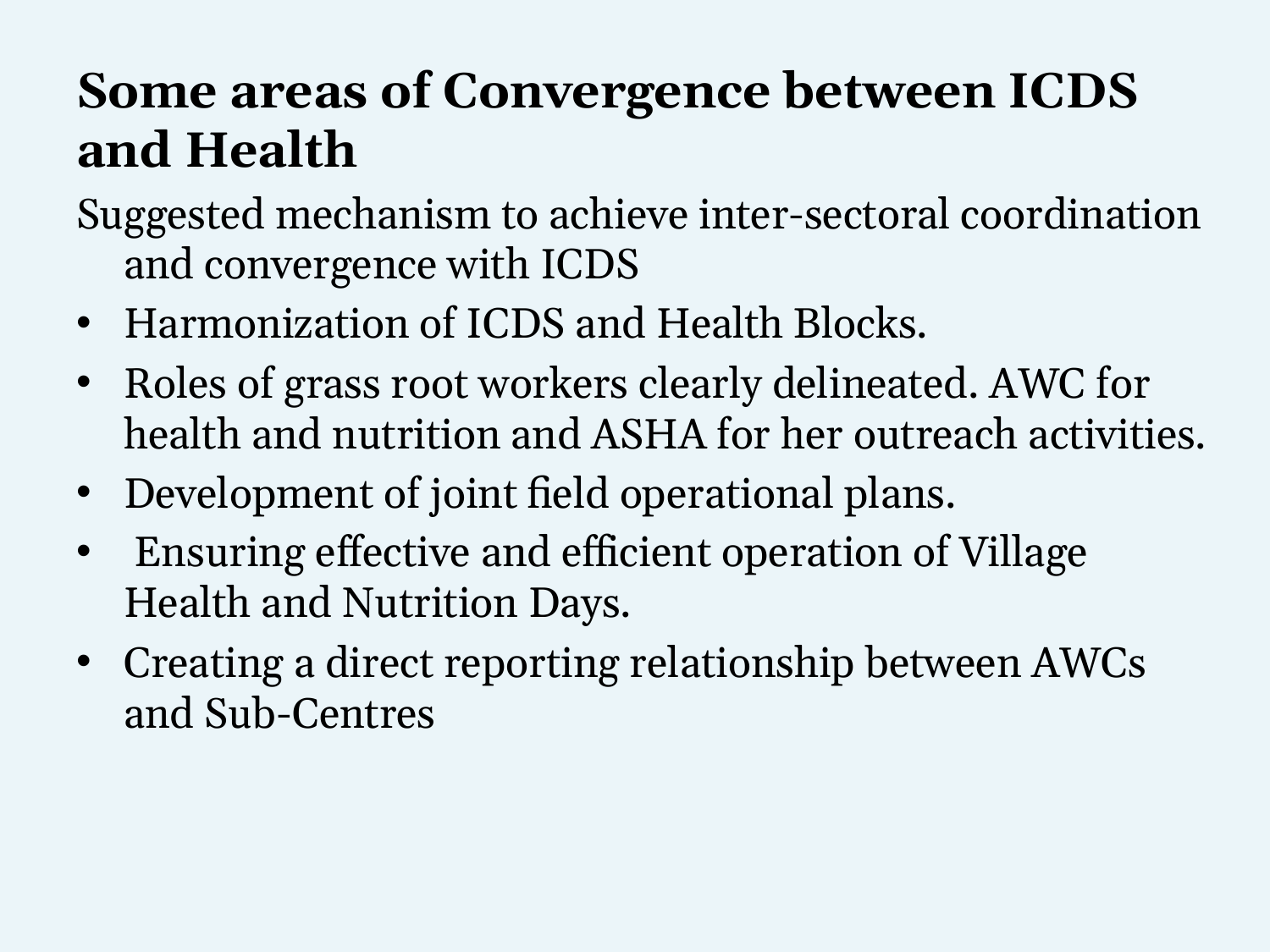

# Some areas of Convergence between ICDS and Health
Suggested mechanism to achieve inter-sectoral coordination and convergence with ICDS
Harmonization of ICDS and Health Blocks.
Roles of grass root workers clearly delineated. AWC for health and nutrition and ASHA for her outreach activities.
Development of joint field operational plans.
 Ensuring effective and efficient operation of Village Health and Nutrition Days.
Creating a direct reporting relationship between AWCs and Sub-Centres